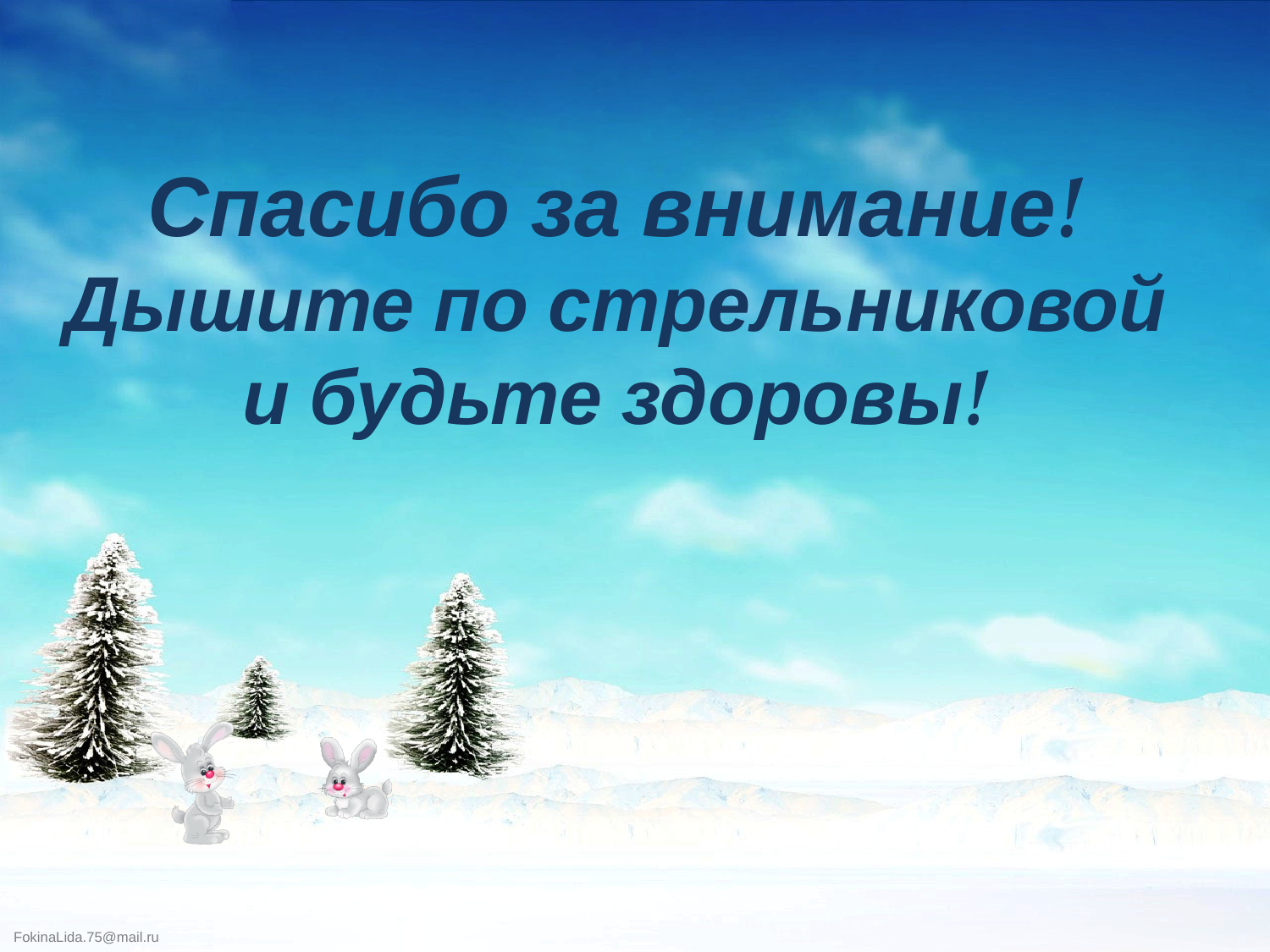

# Спасибо за внимание! Дышите по стрельниковой и будьте здоровы!